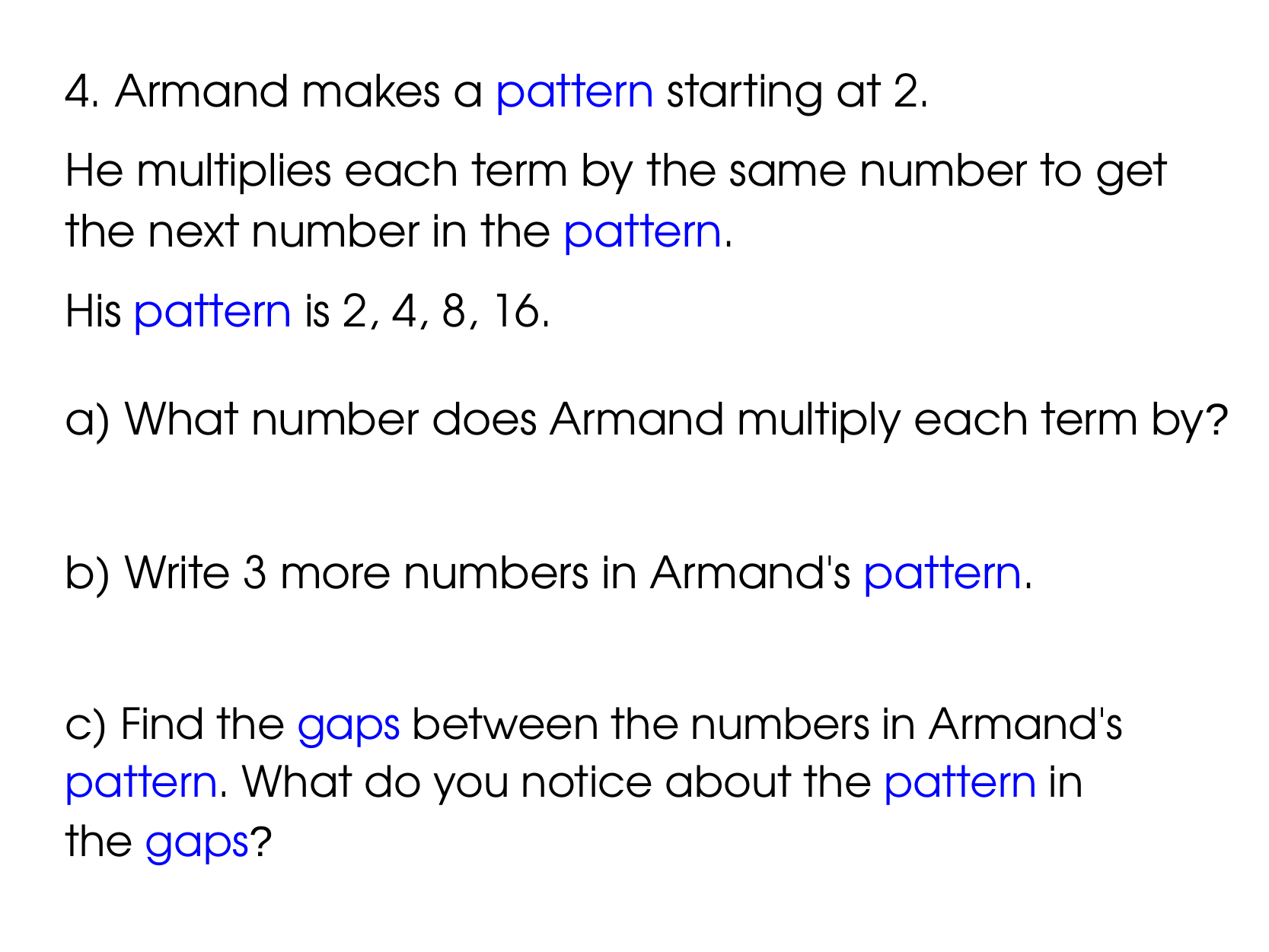

4. Armand makes a pattern starting at 2.
He multiplies each term by the same number to get the next number in the pattern.
His pattern is 2, 4, 8, 16.
a) What number does Armand multiply each term by?
b) Write 3 more numbers in Armand's pattern.
c) Find the gaps between the numbers in Armand's pattern. What do you notice about the pattern in
the gaps?